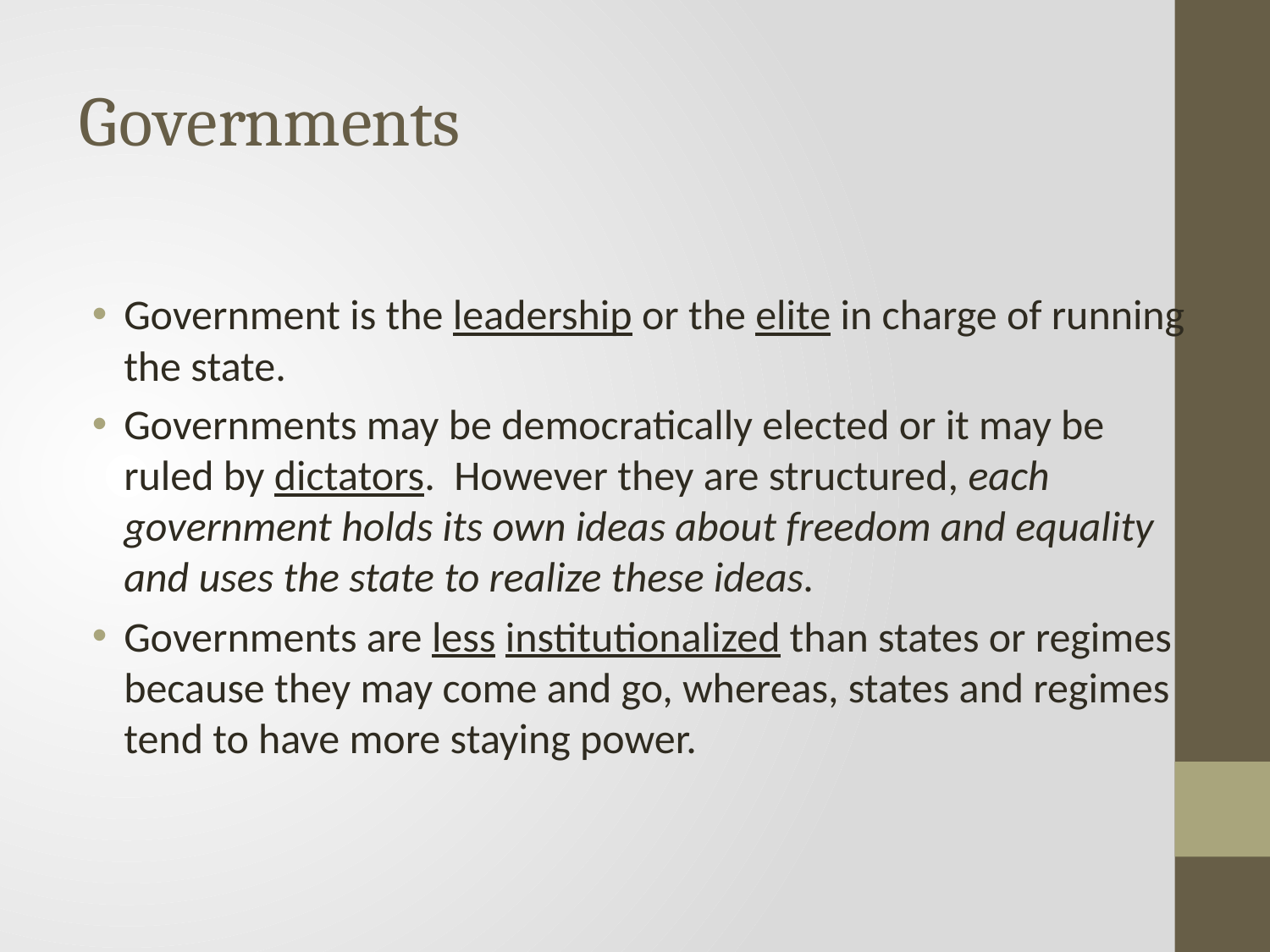

# Governments

Government is the leadership or the elite in charge of running the state.
Governments may be democratically elected or it may be ruled by dictators.  However they are structured, each government holds its own ideas about freedom and equality and uses the state to realize these ideas.
Governments are less institutionalized than states or regimes because they may come and go, whereas, states and regimes tend to have more staying power.